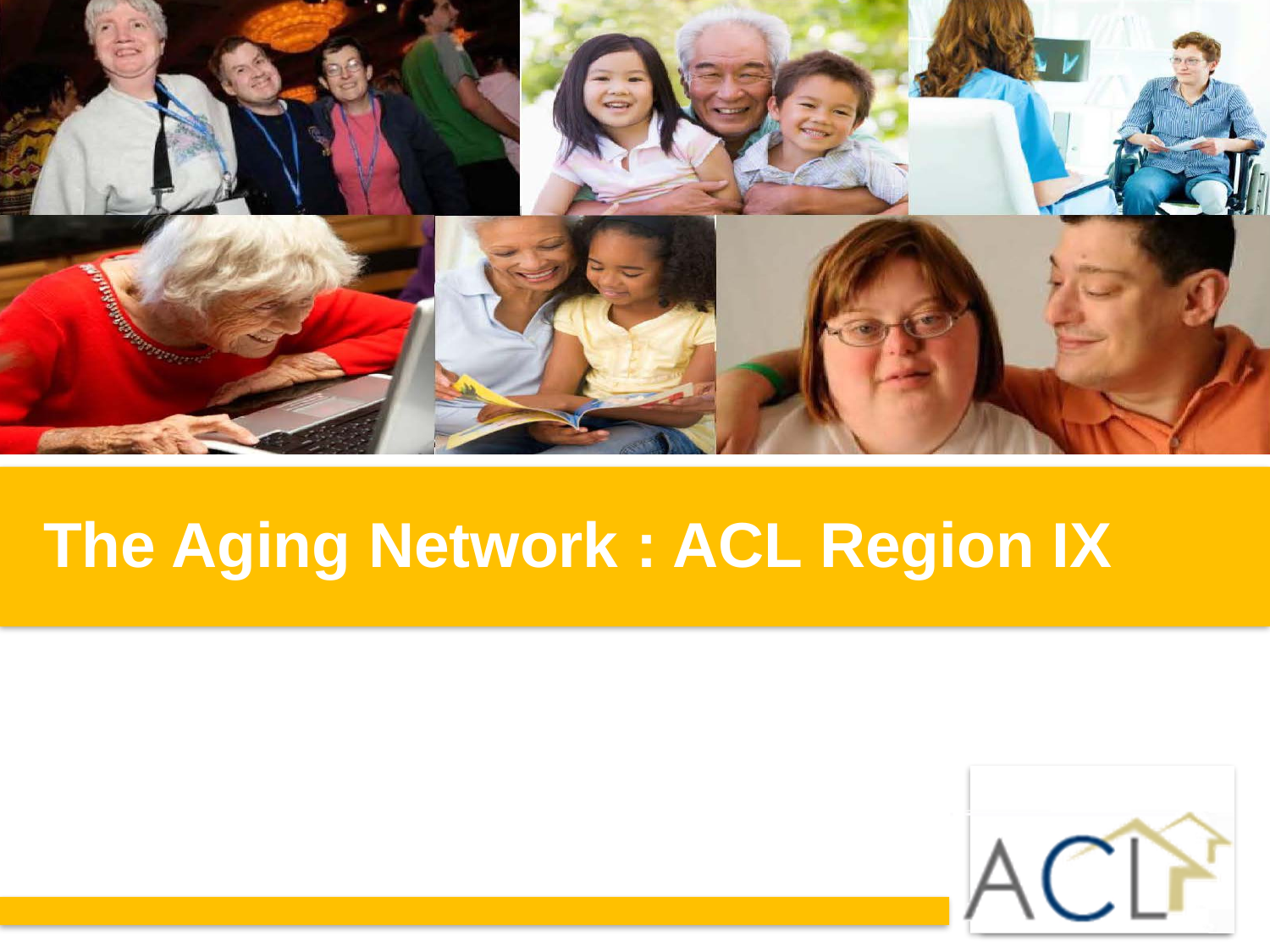

# The Aging Network : ACL Region IX